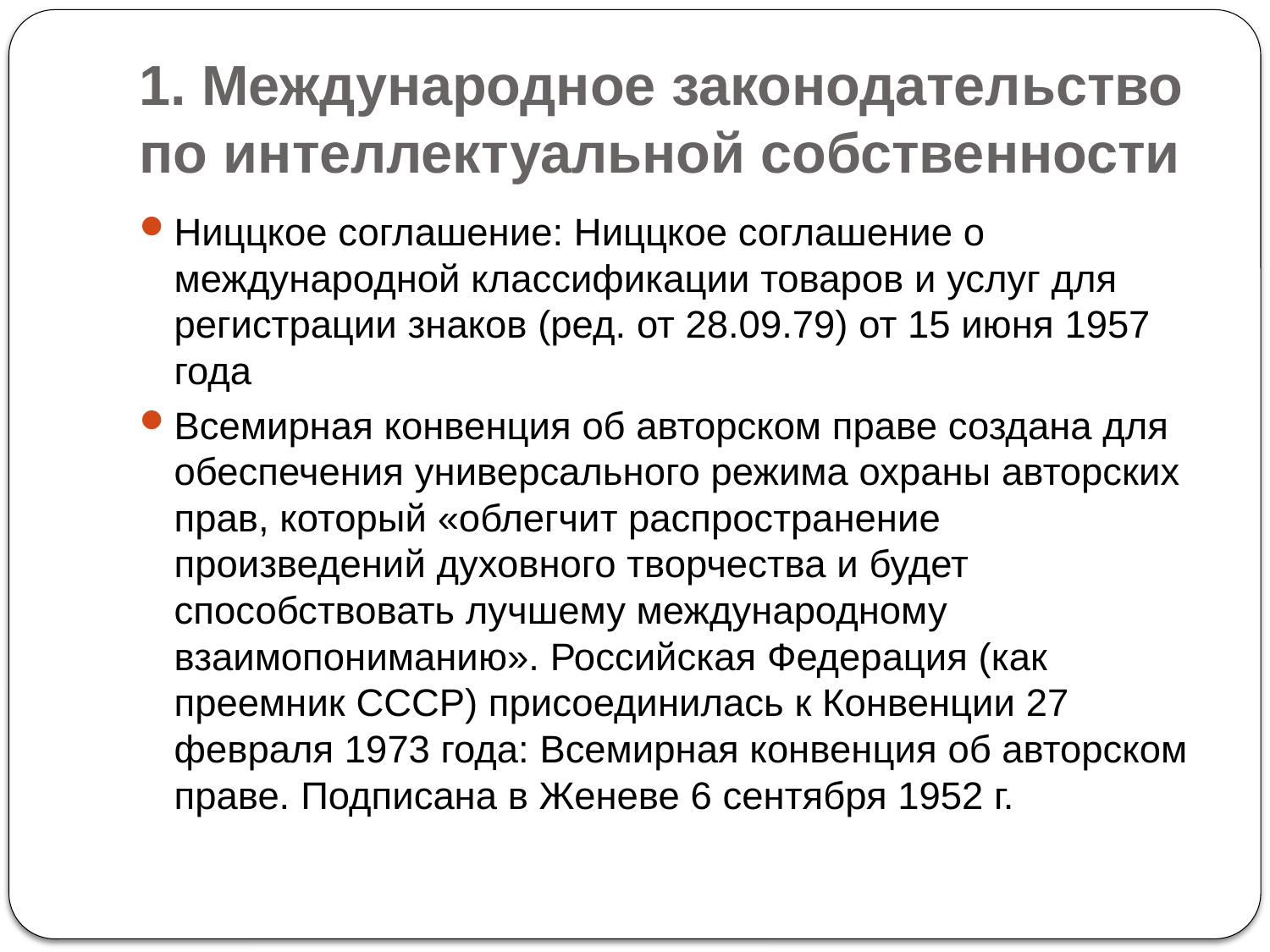

# 1. Международное законодательство по интеллектуальной собственности
Ниццкое соглашение: Ниццкое соглашение о международной классификации товаров и услуг для регистрации знаков (ред. от 28.09.79) от 15 июня 1957 года
Всемирная конвенция об авторском праве создана для обеспечения универсального режима охраны авторских прав, который «облегчит распространение произведений духовного творчества и будет способствовать лучшему международному взаимопониманию». Российская Федерация (как преемник СССР) присоединилась к Конвенции 27 февраля 1973 года: Всемирная конвенция об авторском праве. Подписана в Женеве 6 сентября 1952 г.